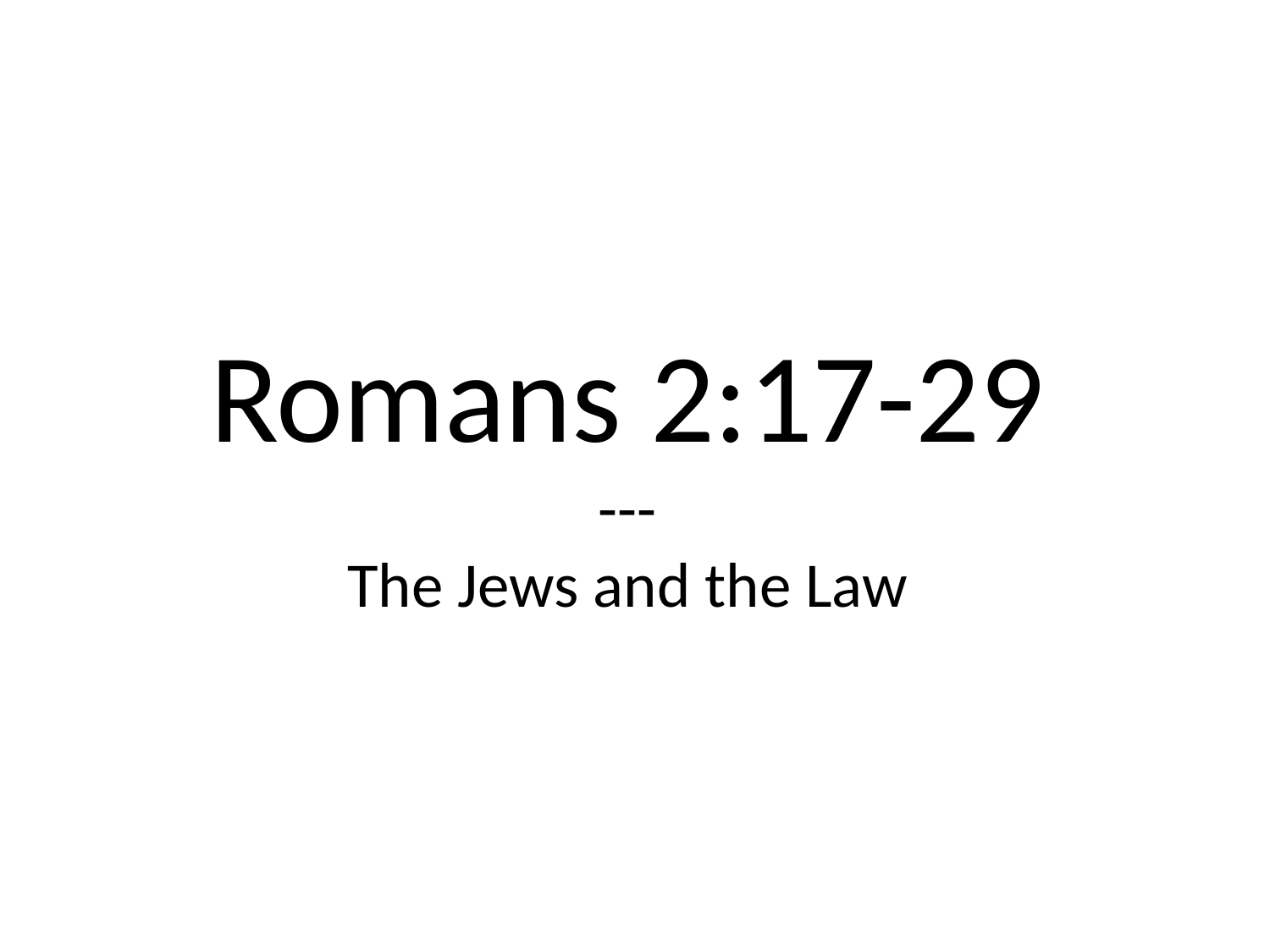

# Romans 2:17-29 --- The Jews and the Law